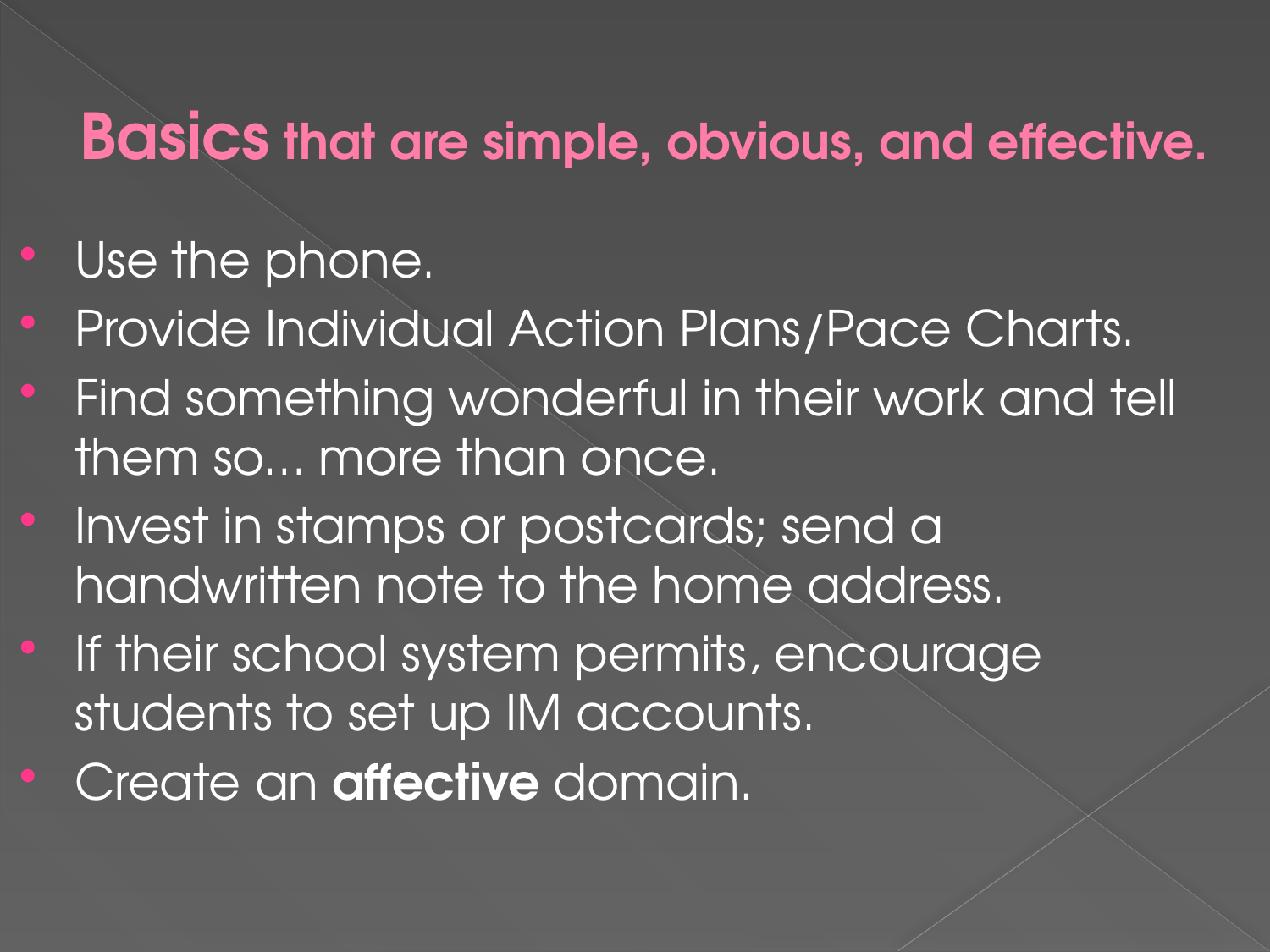

# Basics that are simple, obvious, and effective.
Use the phone.
Provide Individual Action Plans/Pace Charts.
Find something wonderful in their work and tell them so… more than once.
Invest in stamps or postcards; send a handwritten note to the home address.
If their school system permits, encourage students to set up IM accounts.
Create an affective domain.